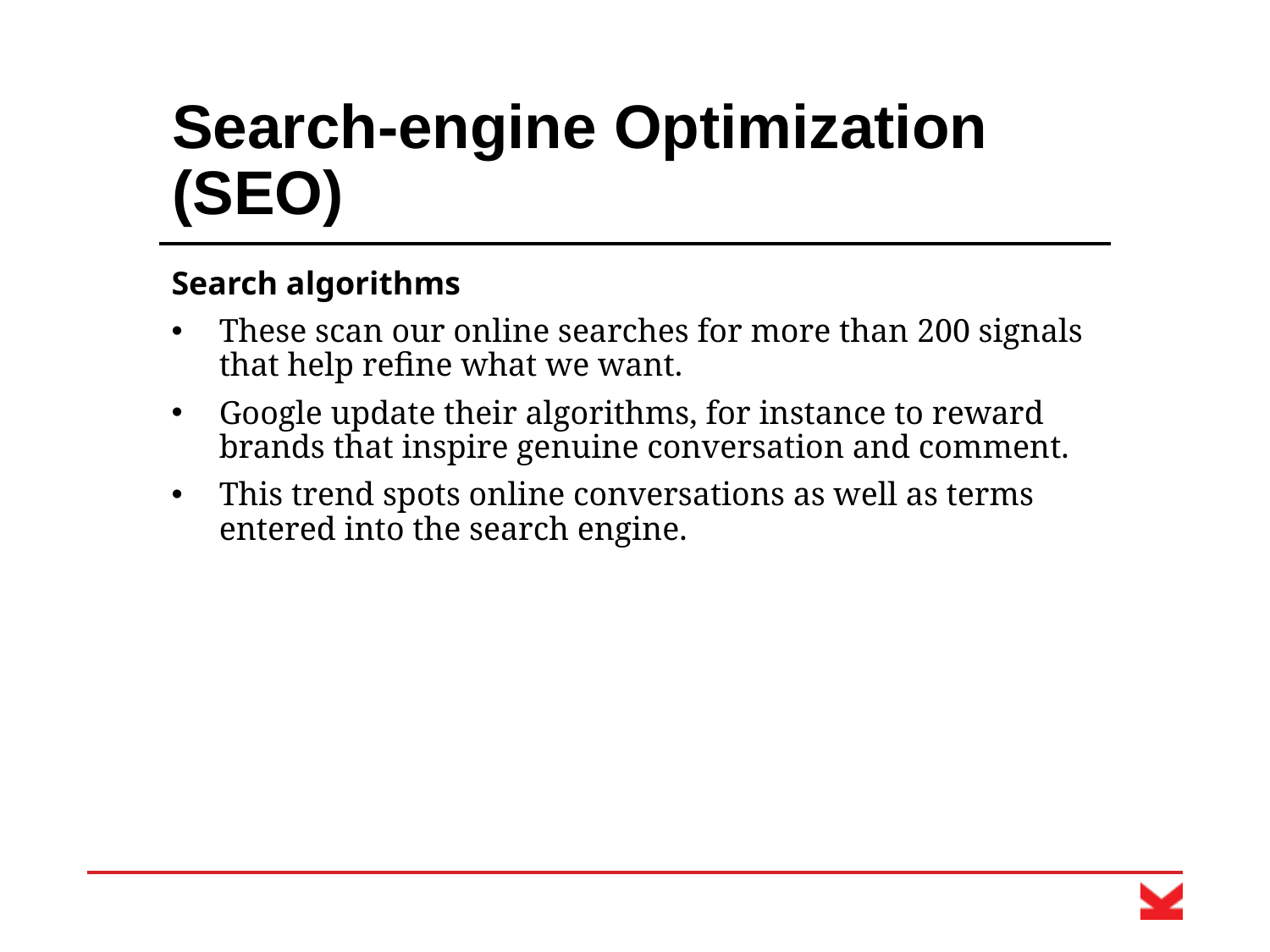

# Search-engine Optimization (SEO)
Search algorithms
These scan our online searches for more than 200 signals that help refine what we want.
Google update their algorithms, for instance to reward brands that inspire genuine conversation and comment.
This trend spots online conversations as well as terms entered into the search engine.